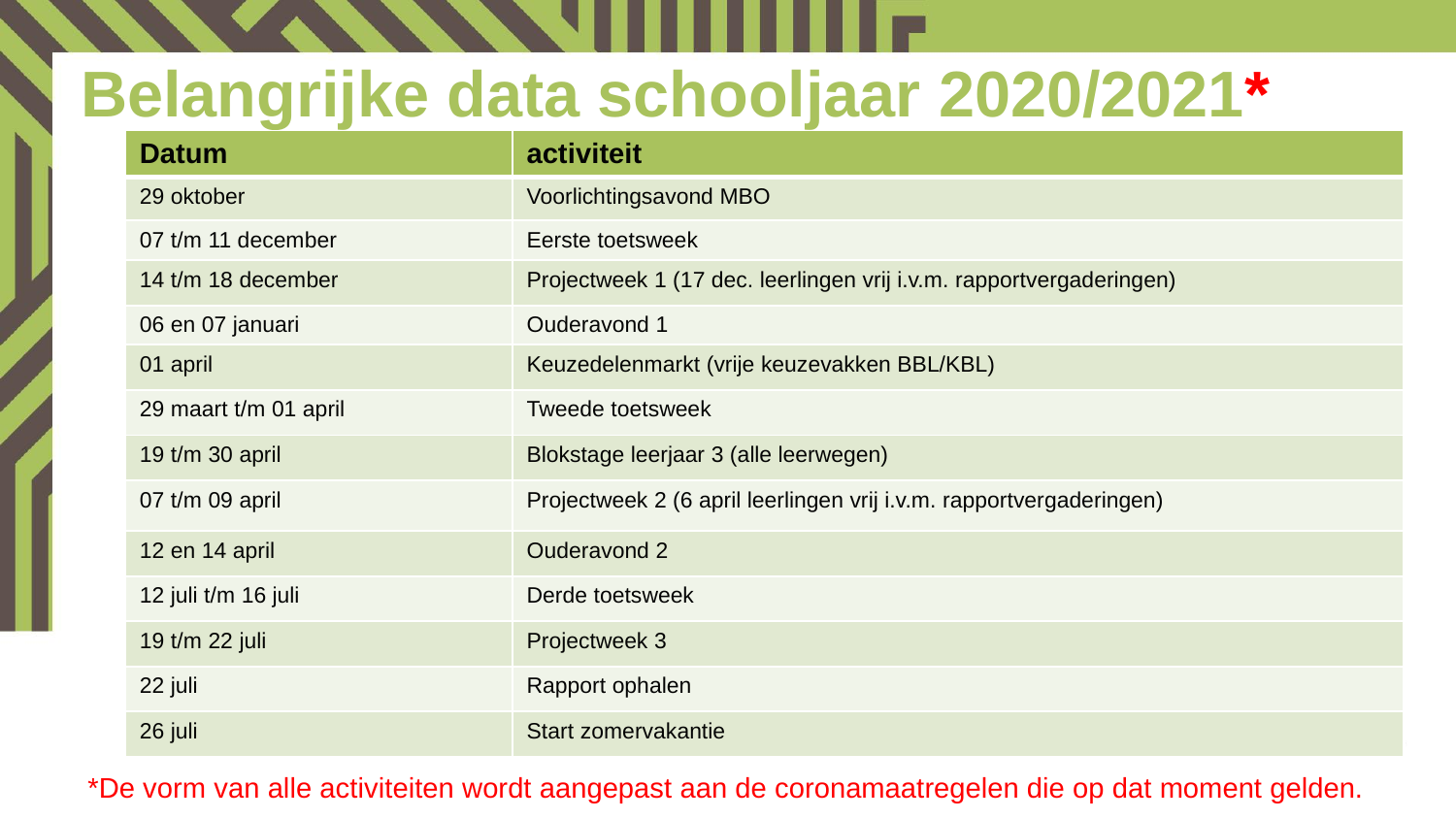

Belangrijke data schooljaar 2020/2021*

| Datum | activiteit |
| --- | --- |
| 29 oktober | Voorlichtingsavond MBO |
| 07 t/m 11 december | Eerste toetsweek |
| 14 t/m 18 december | Projectweek 1 (17 dec. leerlingen vrij i.v.m. rapportvergaderingen) |
| 06 en 07 januari | Ouderavond 1 |
| 01 april | Keuzedelenmarkt (vrije keuzevakken BBL/KBL) |
| 29 maart t/m 01 april | Tweede toetsweek |
| 19 t/m 30 april | Blokstage leerjaar 3 (alle leerwegen) |
| 07 t/m 09 april | Projectweek 2 (6 april leerlingen vrij i.v.m. rapportvergaderingen) |
| 12 en 14 april | Ouderavond 2 |
| 12 juli t/m 16 juli | Derde toetsweek |
| 19 t/m 22 juli | Projectweek 3 |
| 22 juli | Rapport ophalen |
| 26 juli | Start zomervakantie |

*De vorm van alle activiteiten wordt aangepast aan de coronamaatregelen die op dat moment gelden.